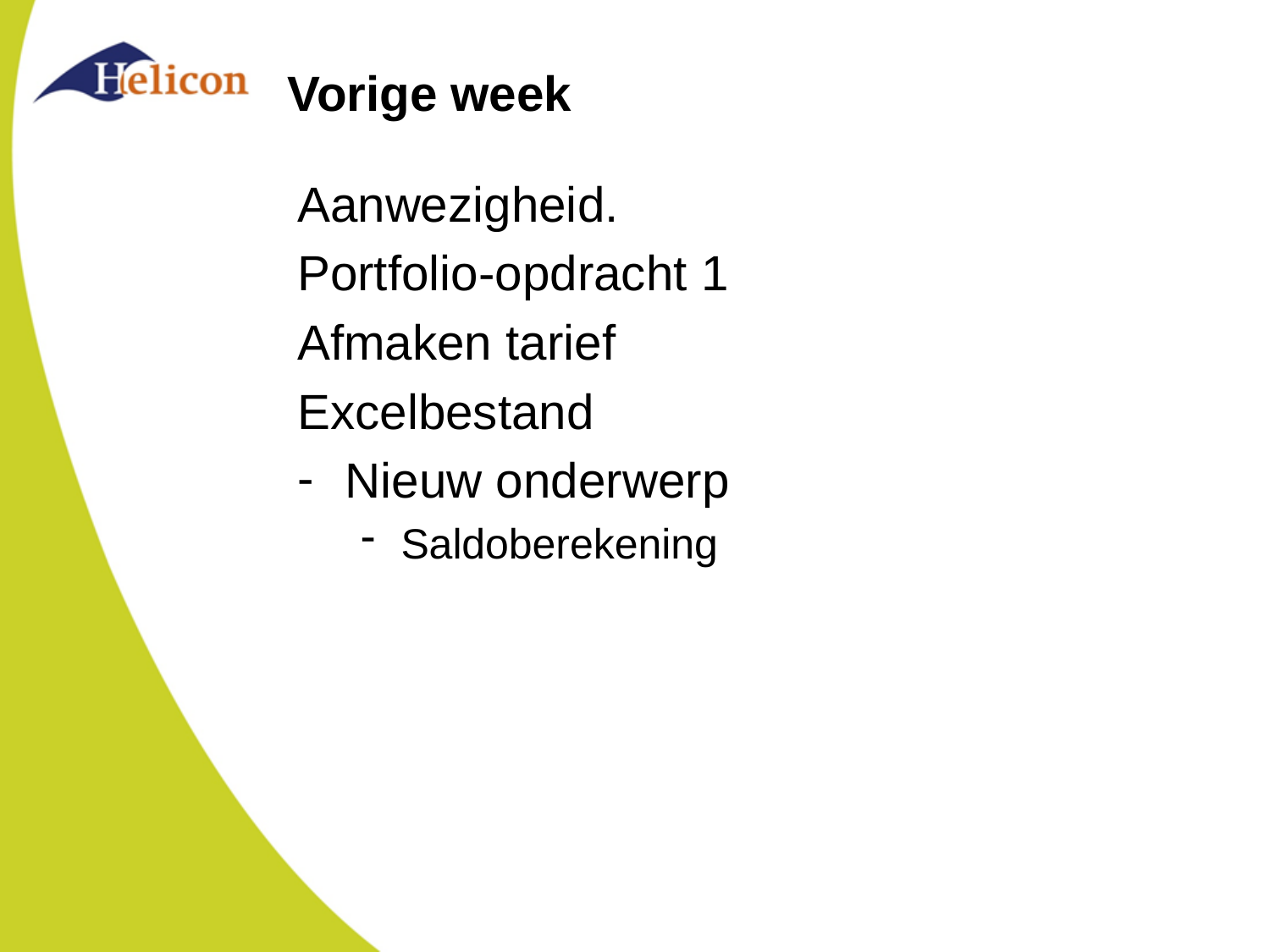

# Vorige week
Aanwezigheid.
Portfolio-opdracht 1
Afmaken tarief
Excelbestand
Nieuw onderwerp
Saldoberekening